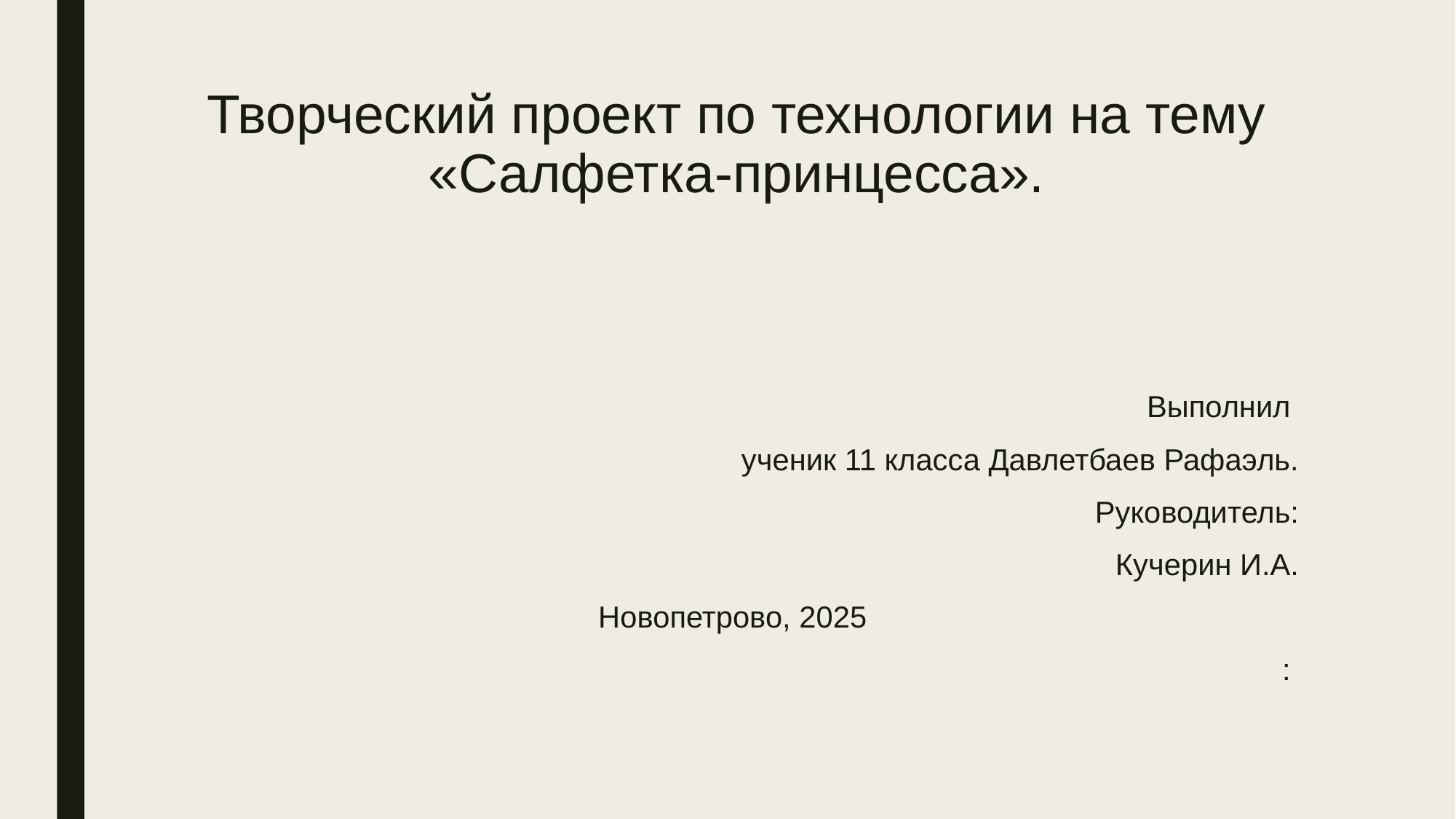

# Творческий проект по технологии на тему «Салфетка-принцесса».
Выполнил
ученик 11 класса Давлетбаев Рафаэль.
Руководитель:
Кучерин И.А.
Новопетрово, 2025
: